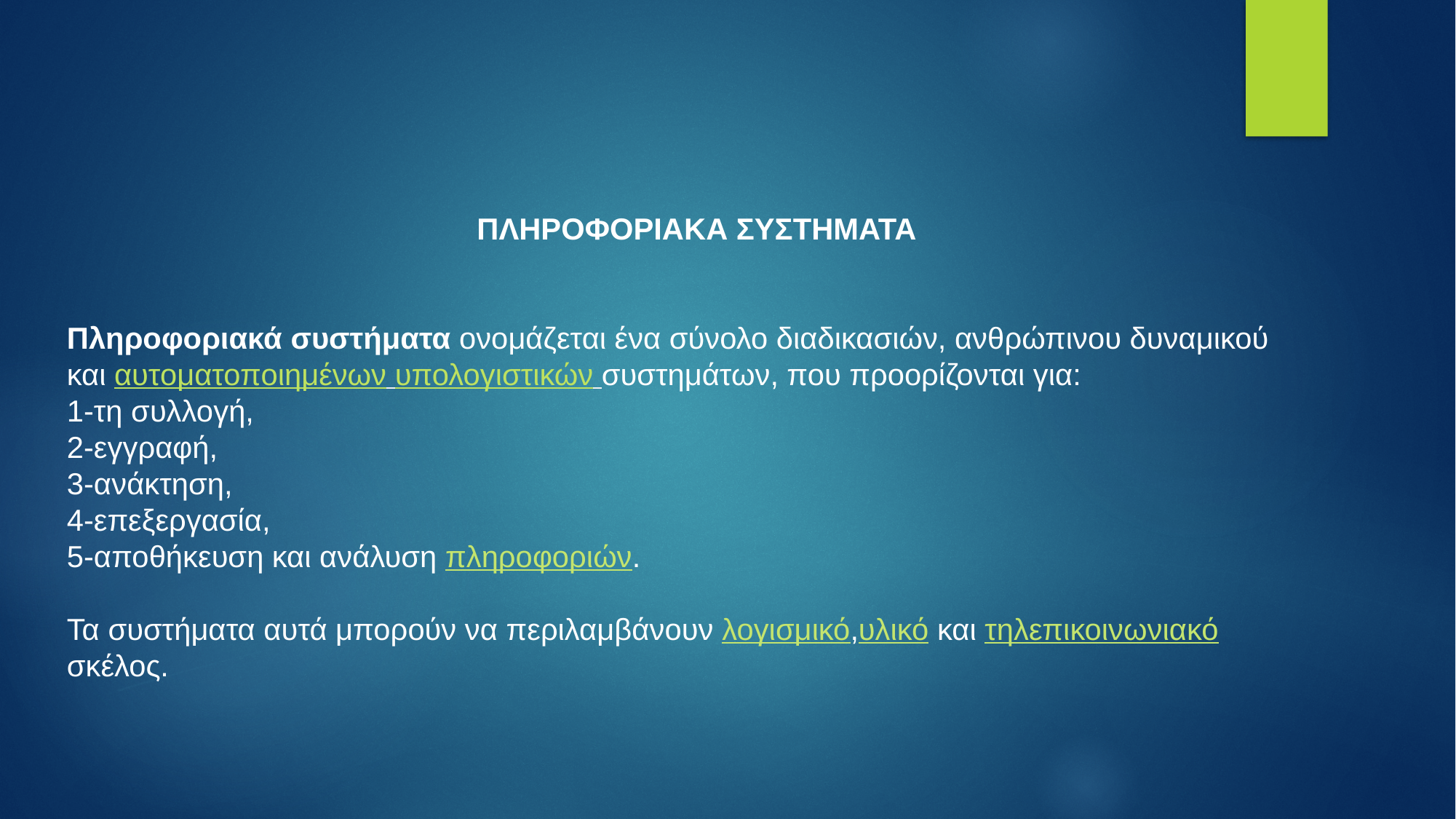

ΠΛΗΡΟΦΟΡΙΑΚΑ ΣΥΣΤΗΜΑΤΑ

Πληροφοριακά συστήματα ονομάζεται ένα σύνολο διαδικασιών, ανθρώπινου δυναμικού και αυτοματοποιημένων υπολογιστικών συστημάτων, που προορίζονται για:
1-τη συλλογή,
2-εγγραφή,
3-ανάκτηση,
4-επεξεργασία,
5-αποθήκευση και ανάλυση πληροφοριών.

Τα συστήματα αυτά μπορούν να περιλαμβάνουν λογισμικό,υλικό και τηλεπικοινωνιακό σκέλος.